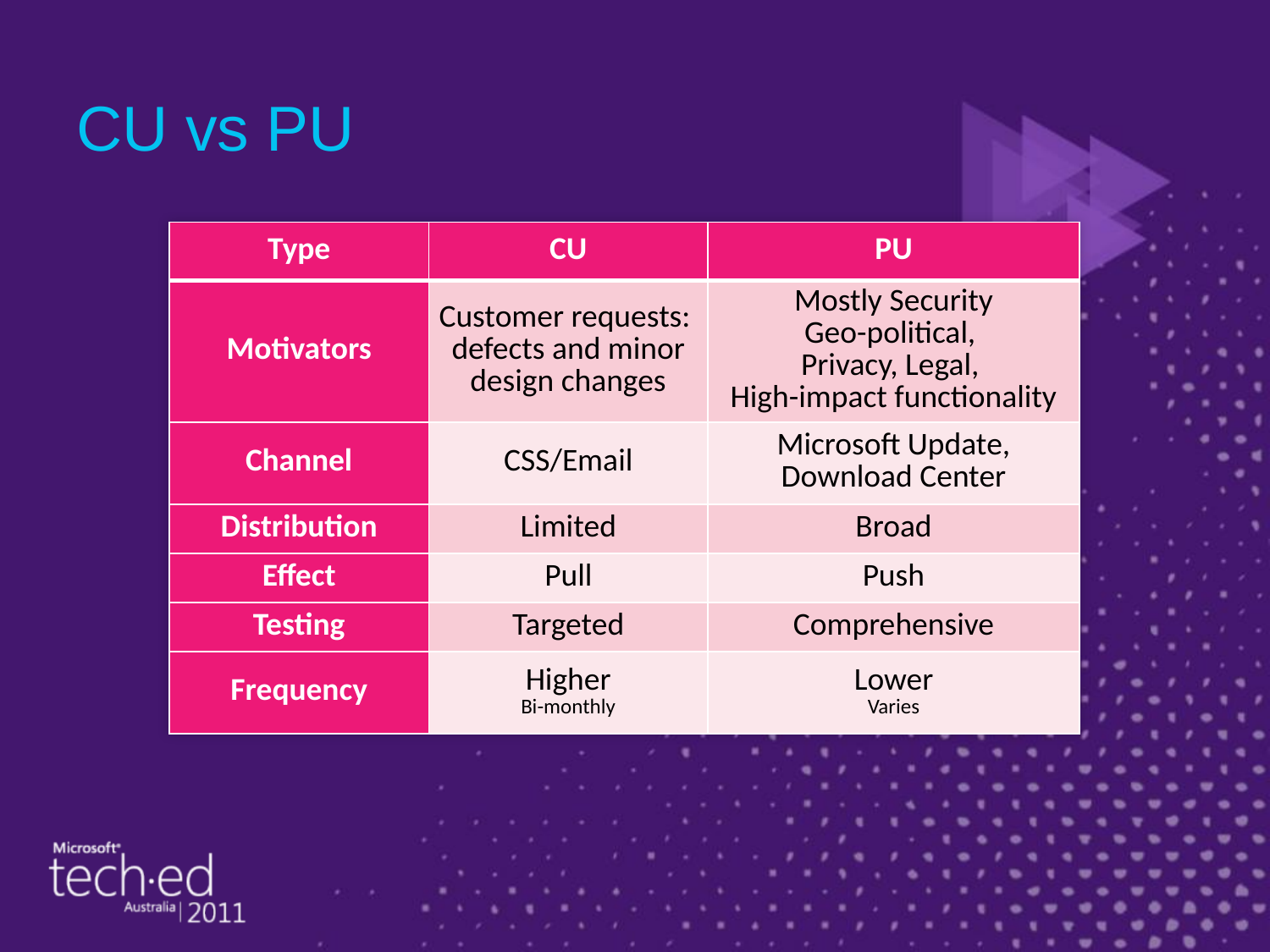

# CU vs PU
| Type | CU | PU |
| --- | --- | --- |
| Motivators | Customer requests: defects and minor design changes | Mostly Security Geo-political, Privacy, Legal, High-impact functionality |
| Channel | CSS/Email | Microsoft Update, Download Center |
| Distribution | Limited | Broad |
| Effect | Pull | Push |
| Testing | Targeted | Comprehensive |
| Frequency | Higher Bi-monthly | Lower Varies |